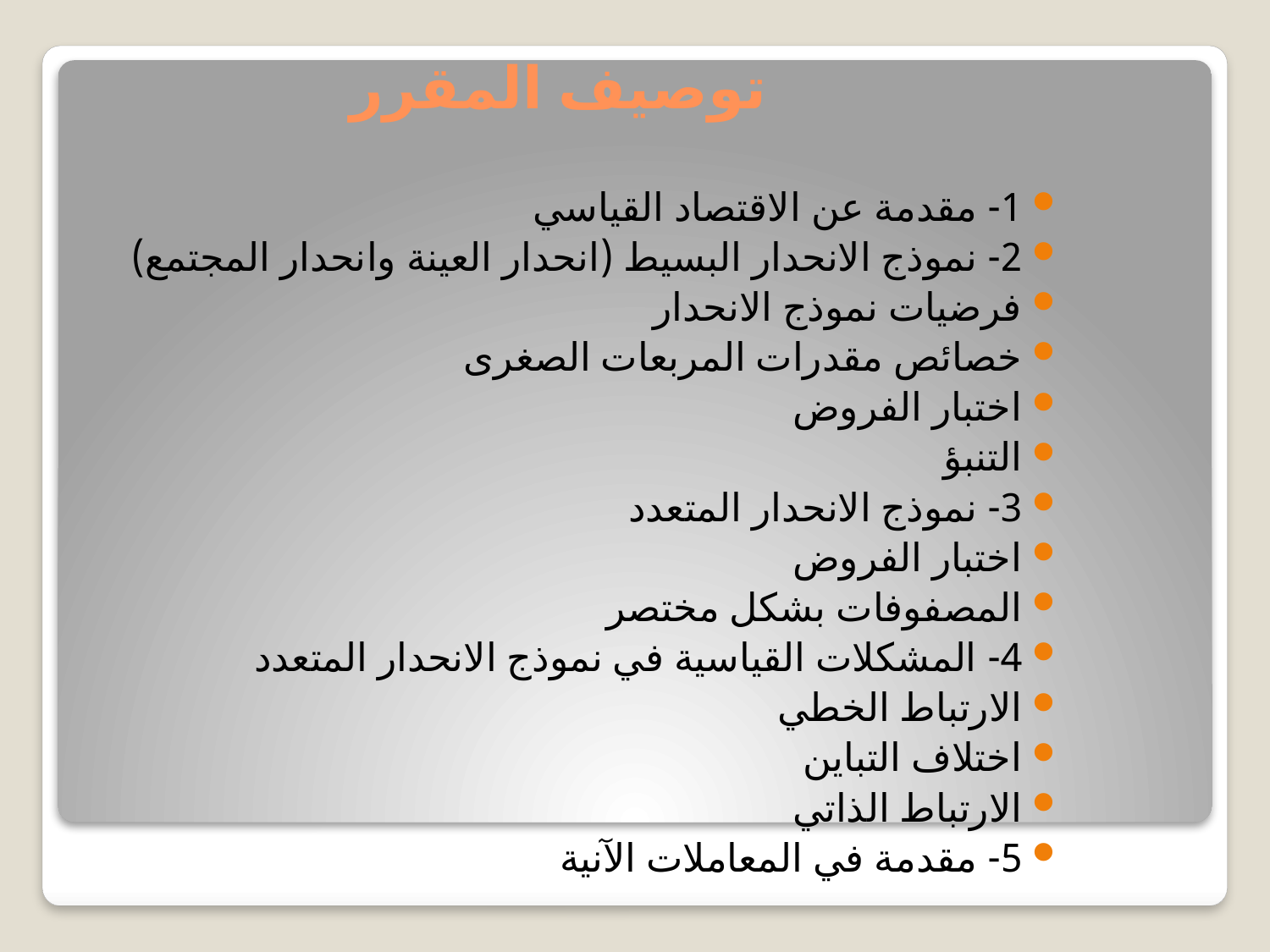

# توصيف المقرر
1- مقدمة عن الاقتصاد القياسي
2- نموذج الانحدار البسيط (انحدار العينة وانحدار المجتمع)
فرضيات نموذج الانحدار
خصائص مقدرات المربعات الصغرى
اختبار الفروض
التنبؤ
3- نموذج الانحدار المتعدد
اختبار الفروض
المصفوفات بشكل مختصر
4- المشكلات القياسية في نموذج الانحدار المتعدد
الارتباط الخطي
اختلاف التباين
الارتباط الذاتي
5- مقدمة في المعاملات الآنية